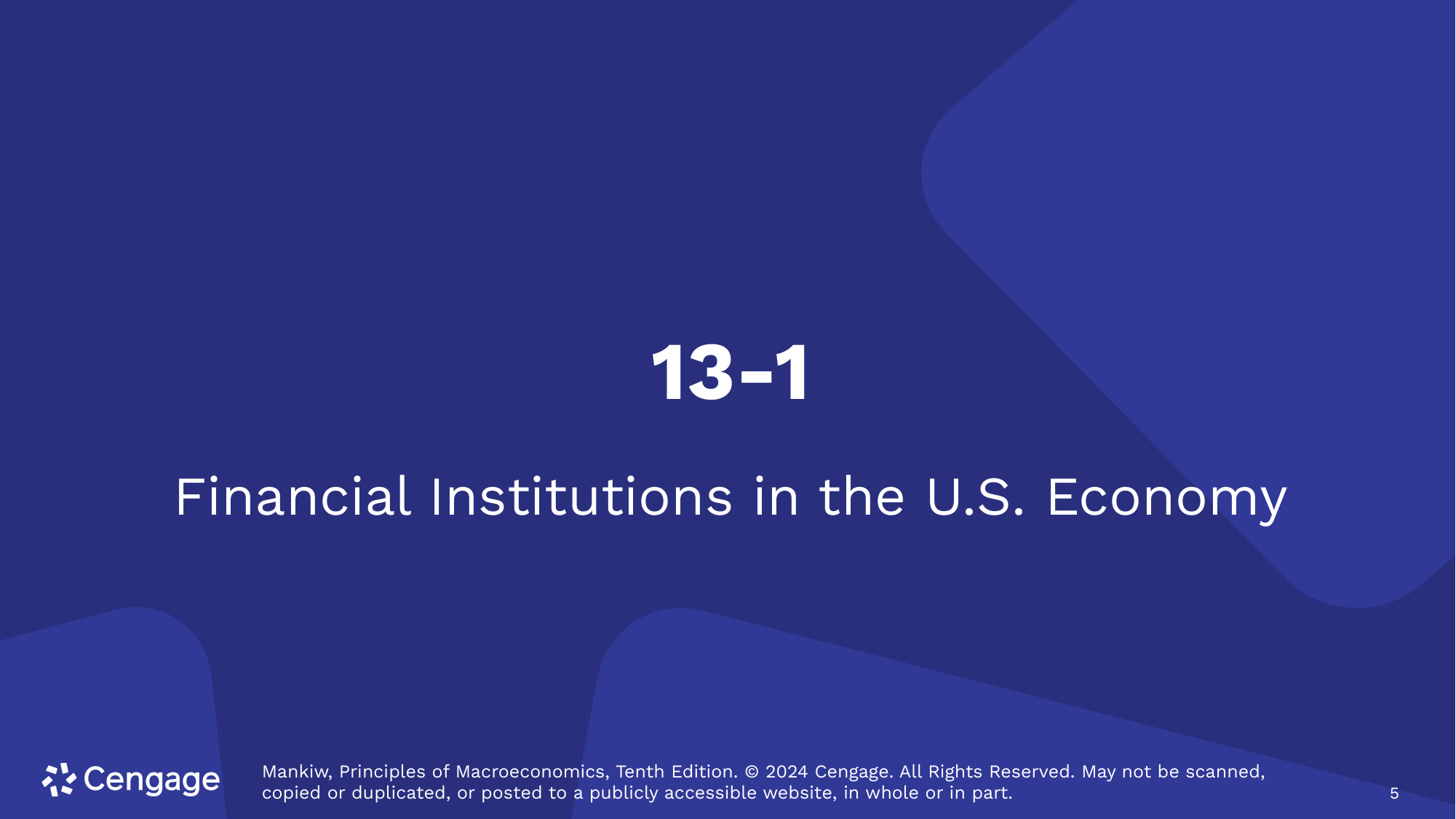

# 13-1
Financial Institutions in the U.S. Economy